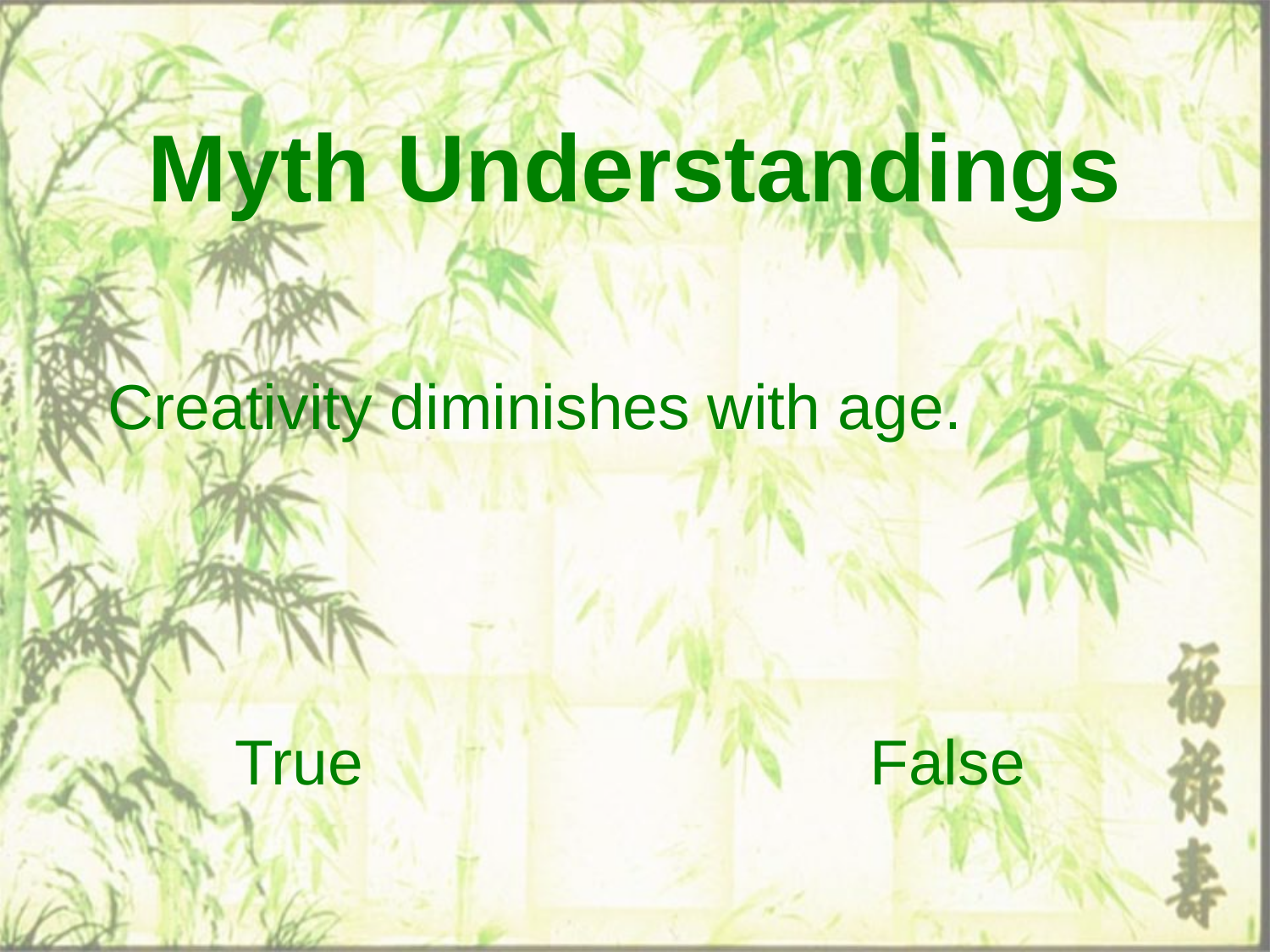

# Myth Understandings
Creativity diminishes with age.

	True				False